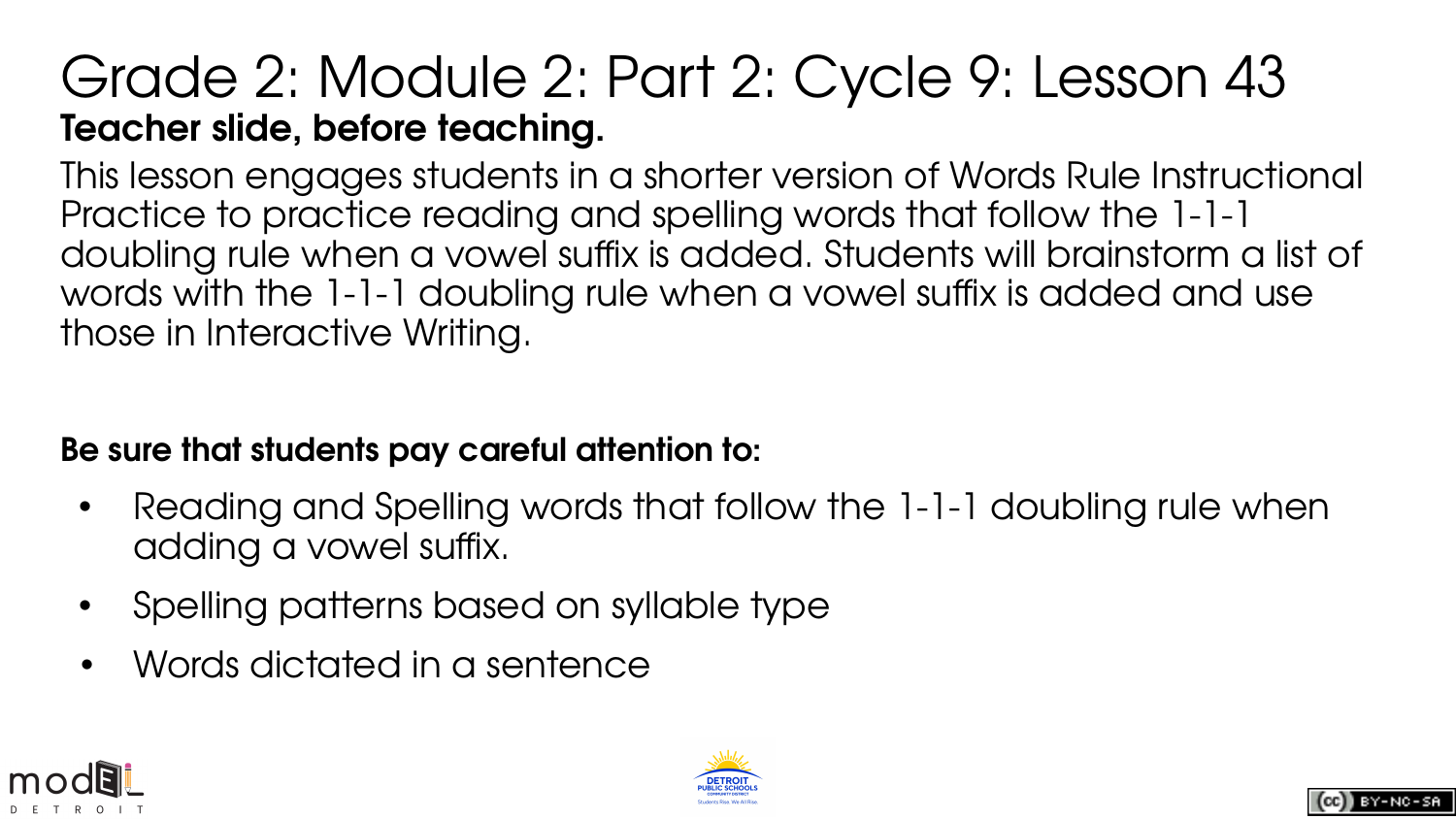

# Grade 2: Module 2: Part 2: Cycle 9: Lesson 43
Teacher slide, before teaching.
This lesson engages students in a shorter version of Words Rule Instructional Practice to practice reading and spelling words that follow the 1-1-1 doubling rule when a vowel suffix is added. Students will brainstorm a list of words with the 1-1-1 doubling rule when a vowel suffix is added and use those in Interactive Writing.

Be sure that students pay careful attention to:
Reading and Spelling words that follow the 1-1-1 doubling rule when adding a vowel suffix.
Spelling patterns based on syllable type
Words dictated in a sentence